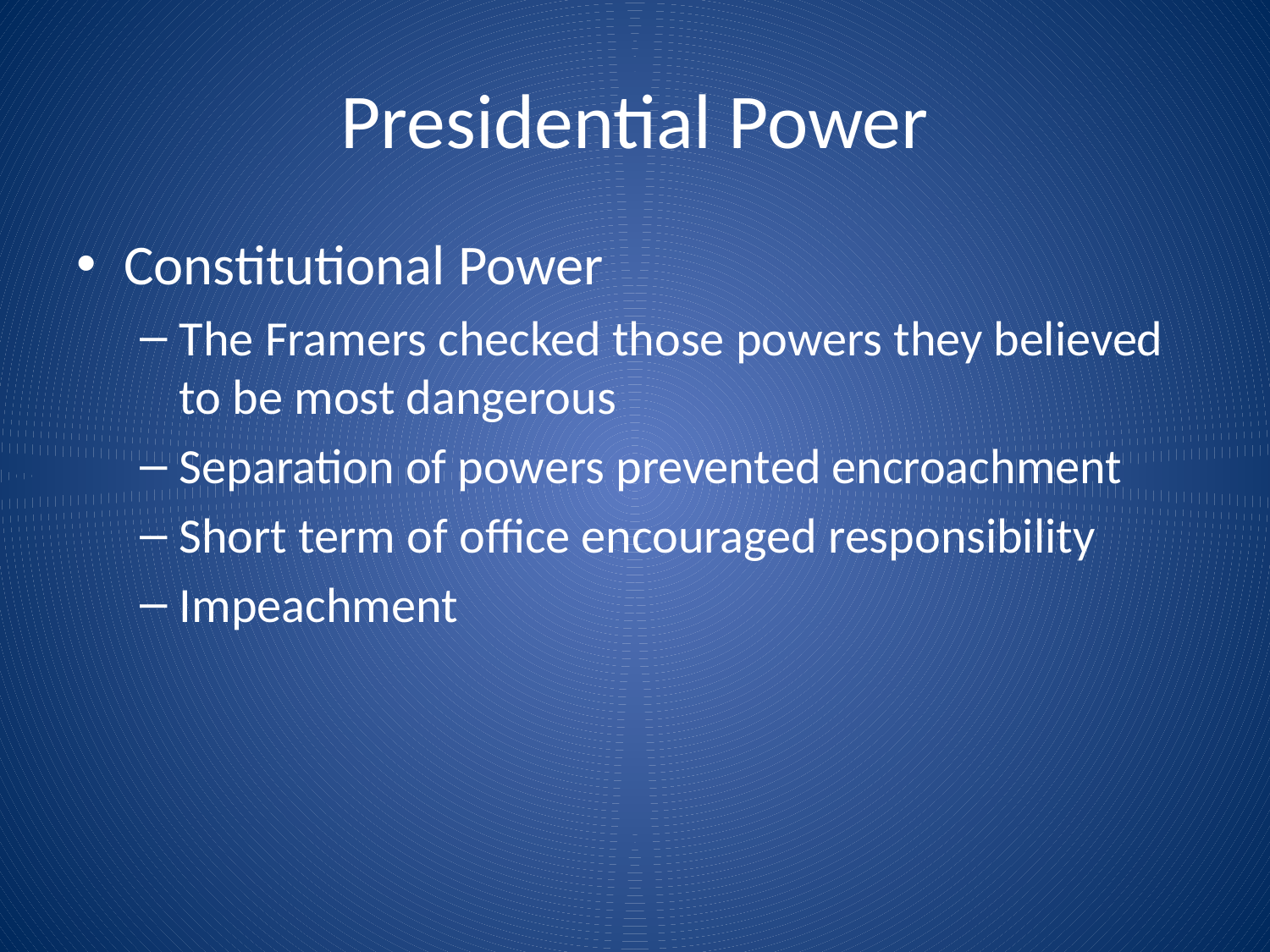

# Presidential Power
Constitutional Power
The Framers checked those powers they believed to be most dangerous
Separation of powers prevented encroachment
Short term of office encouraged responsibility
Impeachment